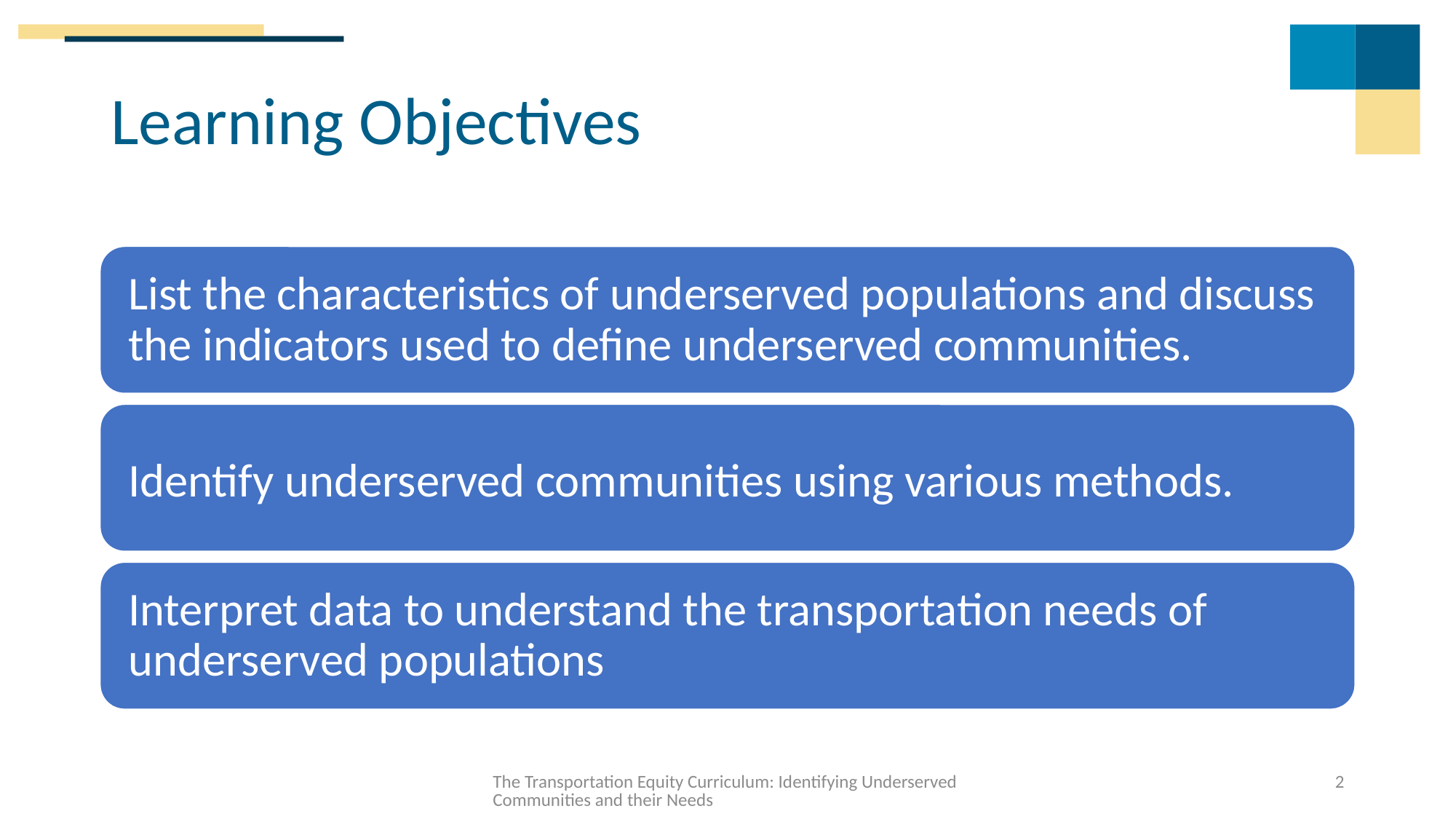

# Learning Objectives
List the characteristics of underserved populations and discuss the indicators used to define underserved communities.
Identify underserved communities using various methods.
Interpret data to understand the transportation needs of underserved populations
The Transportation Equity Curriculum: Identifying Underserved Communities and their Needs
2